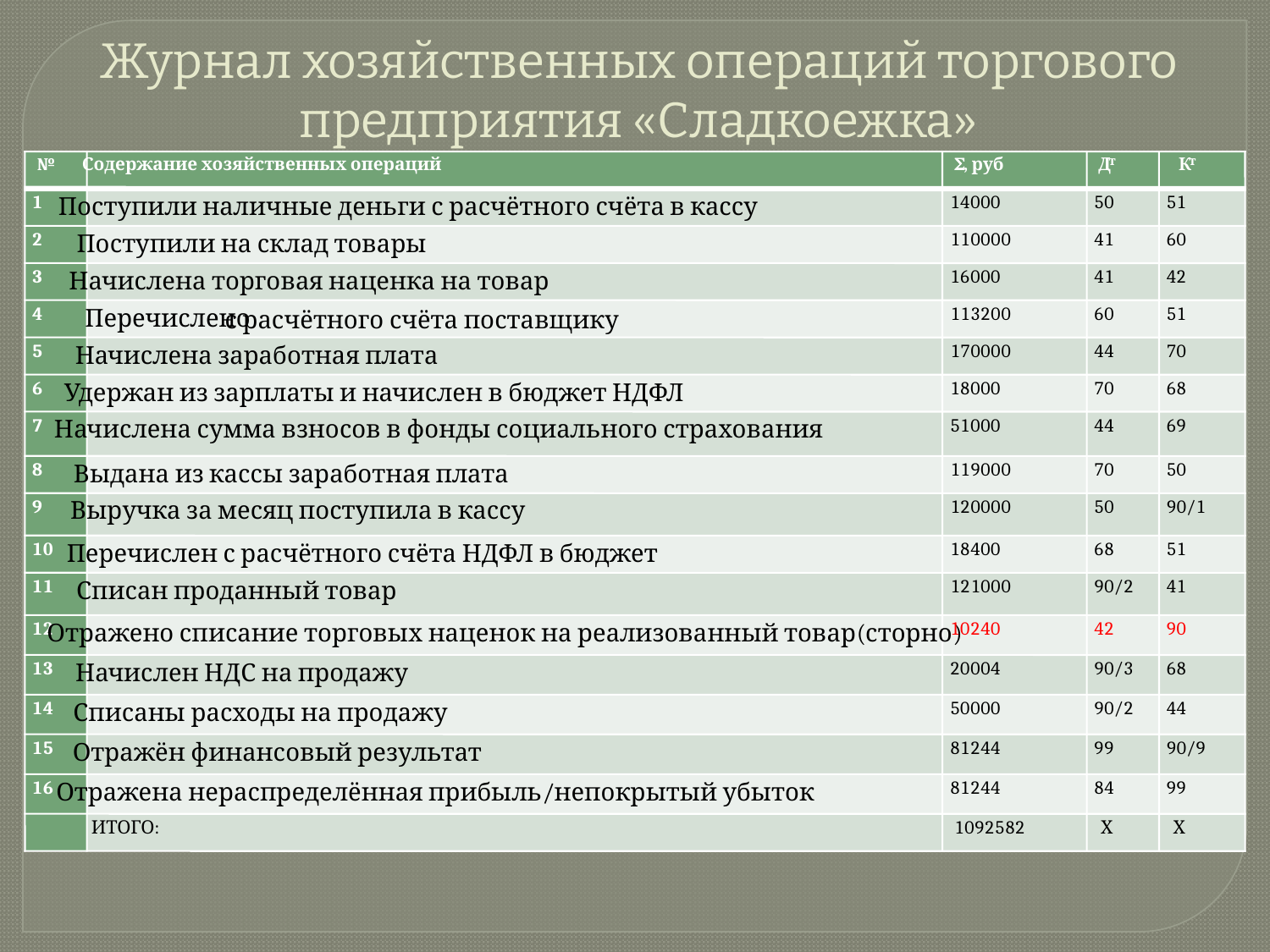

# Журнал хозяйственных операций торгового предприятия «Сладкоежка»

Σ
№
Содержание хозяйственных операций
, руб
Д
К
т
т

1
14000
50
51
Поступили наличные деньги с расчётного счёта в кассу

2
110000
41
60
Поступили на склад товары

3
16000
41
42
Начислена торговая наценка на товар

4
113200
60
51
Перечислено
с расчётного счёта поставщику

5
170000
44
70
Начислена заработная плата

6
18000
70
68
Удержан из зарплаты и начислен в бюджет НДФЛ

7
51000
44
69
Начислена сумма взносов в фонды социального страхования

8
119000
70
50
Выдана из кассы заработная плата

9
120000
50
90/1
Выручка за месяц поступила в кассу

10
18400
68
51
Перечислен с расчётного счёта НДФЛ в бюджет

11
121000
90/2
41
Списан проданный товар

12
10240
42
90
Отражено списание торговых наценок на реализованный товар(сторно)

13
20004
90/3
68
Начислен НДС на продажу
99

14
50000
90/2
44
Списаны расходы на продажу
81 244
84

15
81244
99
90/9
Отражён финансовый результат
1 09
2582
Х

16
81244
84
99
Отражена нераспределённая прибыль/непокрытый убыток

ИТОГО:
1092582
Х
Х